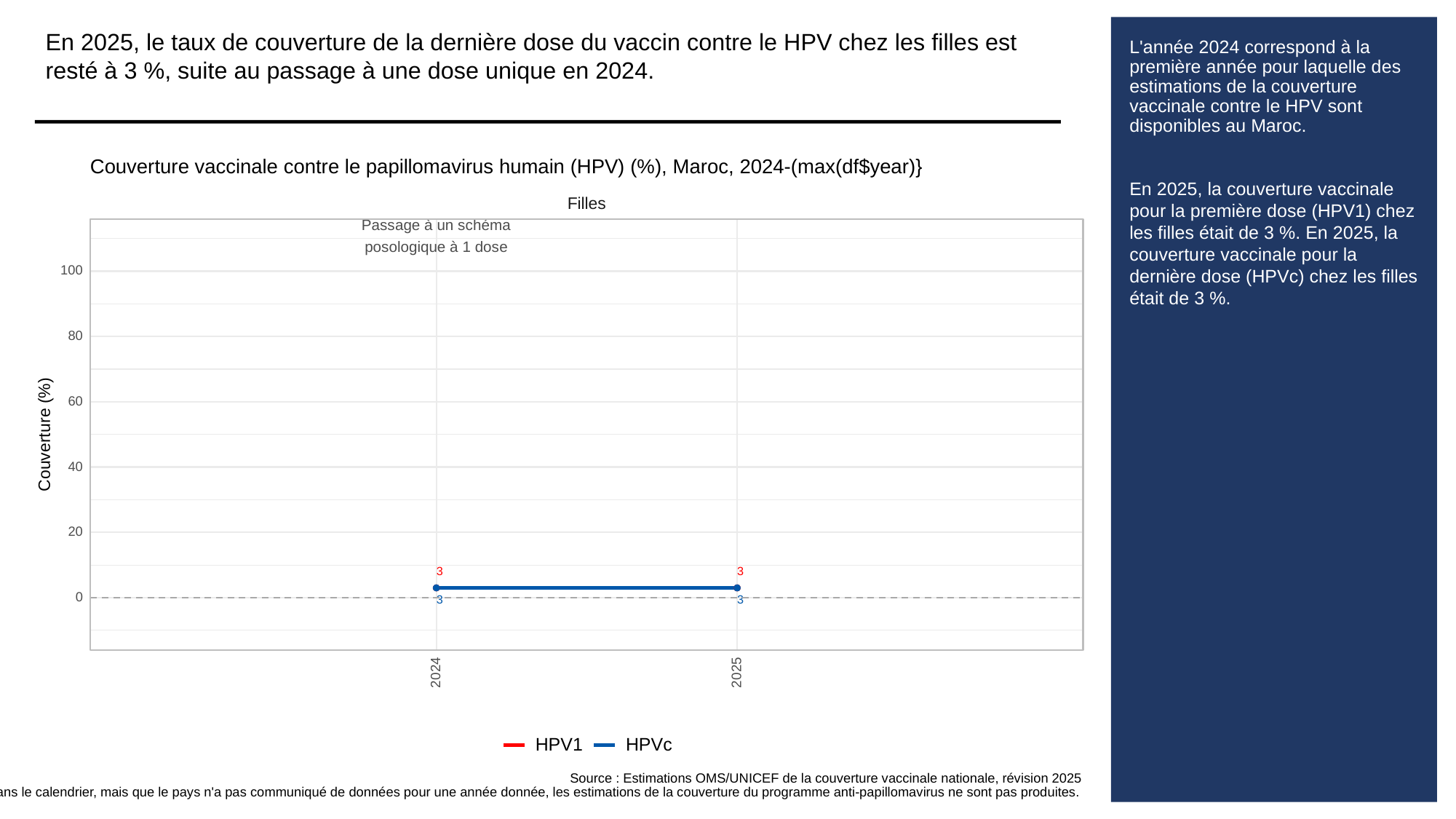

En 2025, le taux de couverture de la dernière dose du vaccin contre le HPV chez les filles est resté à 3 %, suite au passage à une dose unique en 2024.
# L'année 2024 correspond à la première année pour laquelle des estimations de la couverture vaccinale contre le HPV sont disponibles au Maroc.

En 2025, la couverture vaccinale pour la première dose (HPV1) chez les filles était de 3 %. En 2025, la couverture vaccinale pour la dernière dose (HPVc) chez les filles était de 3 %.

Couverture vaccinale contre le papillomavirus humain (HPV) (%), Maroc, 2024-(max(df$year)}
Filles

Passage à un schéma

posologique à 1 dose
100

80

60

Couverture (%)

40

20

3
3

0
3
3

2024
2025
HPVc
HPV1

Source : Estimations OMS/UNICEF de la couverture vaccinale nationale, révision 2025
Pour certains pays, si le vaccin anti-papillomavirus figure dans le calendrier, mais que le pays n'a pas communiqué de données pour une année donnée, les estimations de la couverture du programme anti-papillomavirus ne sont pas produites.